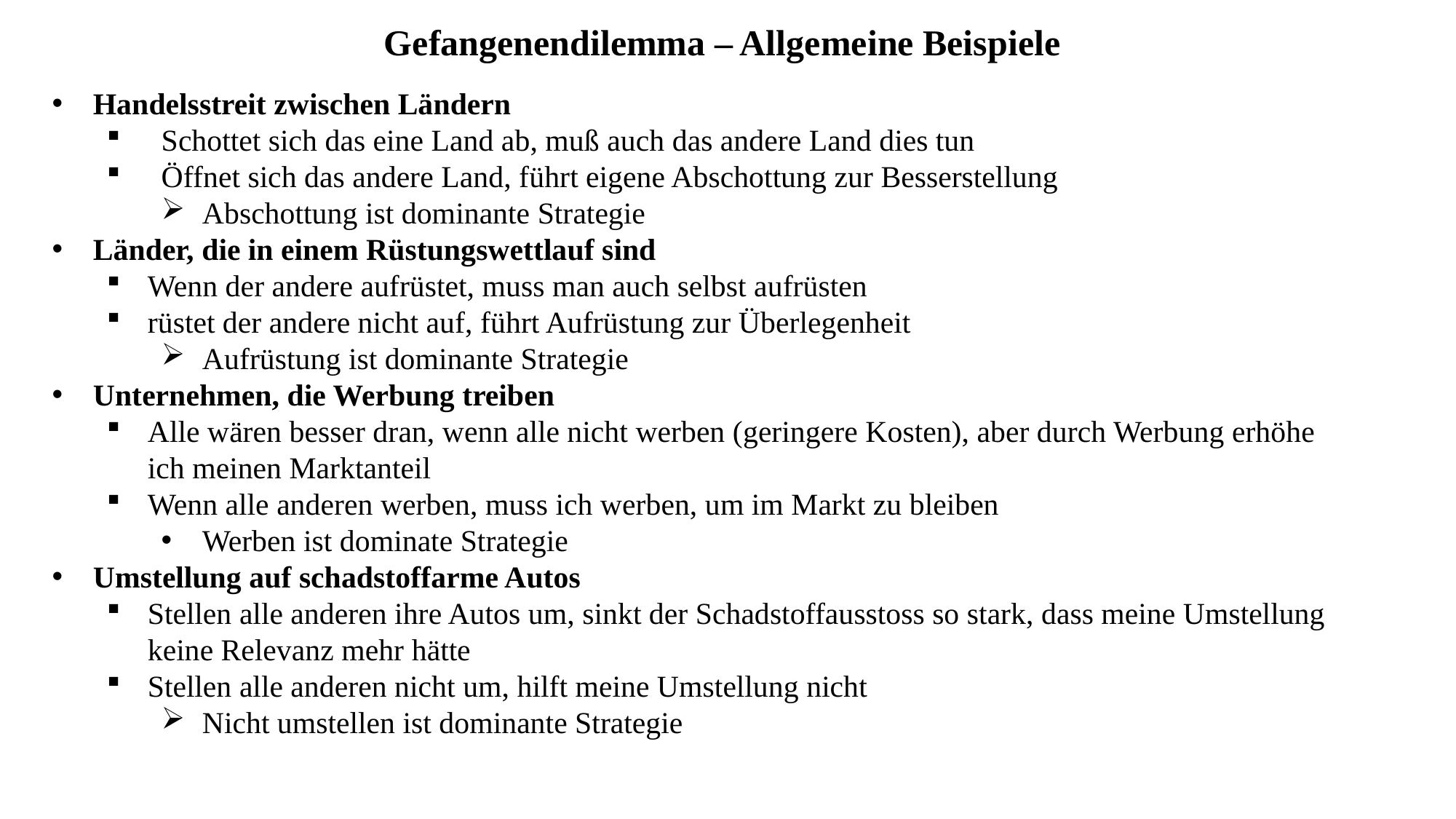

Gefangenendilemma – Allgemeine Beispiele
Handelsstreit zwischen Ländern
Schottet sich das eine Land ab, muß auch das andere Land dies tun
Öffnet sich das andere Land, führt eigene Abschottung zur Besserstellung
Abschottung ist dominante Strategie
Länder, die in einem Rüstungswettlauf sind
Wenn der andere aufrüstet, muss man auch selbst aufrüsten
rüstet der andere nicht auf, führt Aufrüstung zur Überlegenheit
Aufrüstung ist dominante Strategie
Unternehmen, die Werbung treiben
Alle wären besser dran, wenn alle nicht werben (geringere Kosten), aber durch Werbung erhöhe ich meinen Marktanteil
Wenn alle anderen werben, muss ich werben, um im Markt zu bleiben
Werben ist dominate Strategie
Umstellung auf schadstoffarme Autos
Stellen alle anderen ihre Autos um, sinkt der Schadstoffausstoss so stark, dass meine Umstellung keine Relevanz mehr hätte
Stellen alle anderen nicht um, hilft meine Umstellung nicht
Nicht umstellen ist dominante Strategie